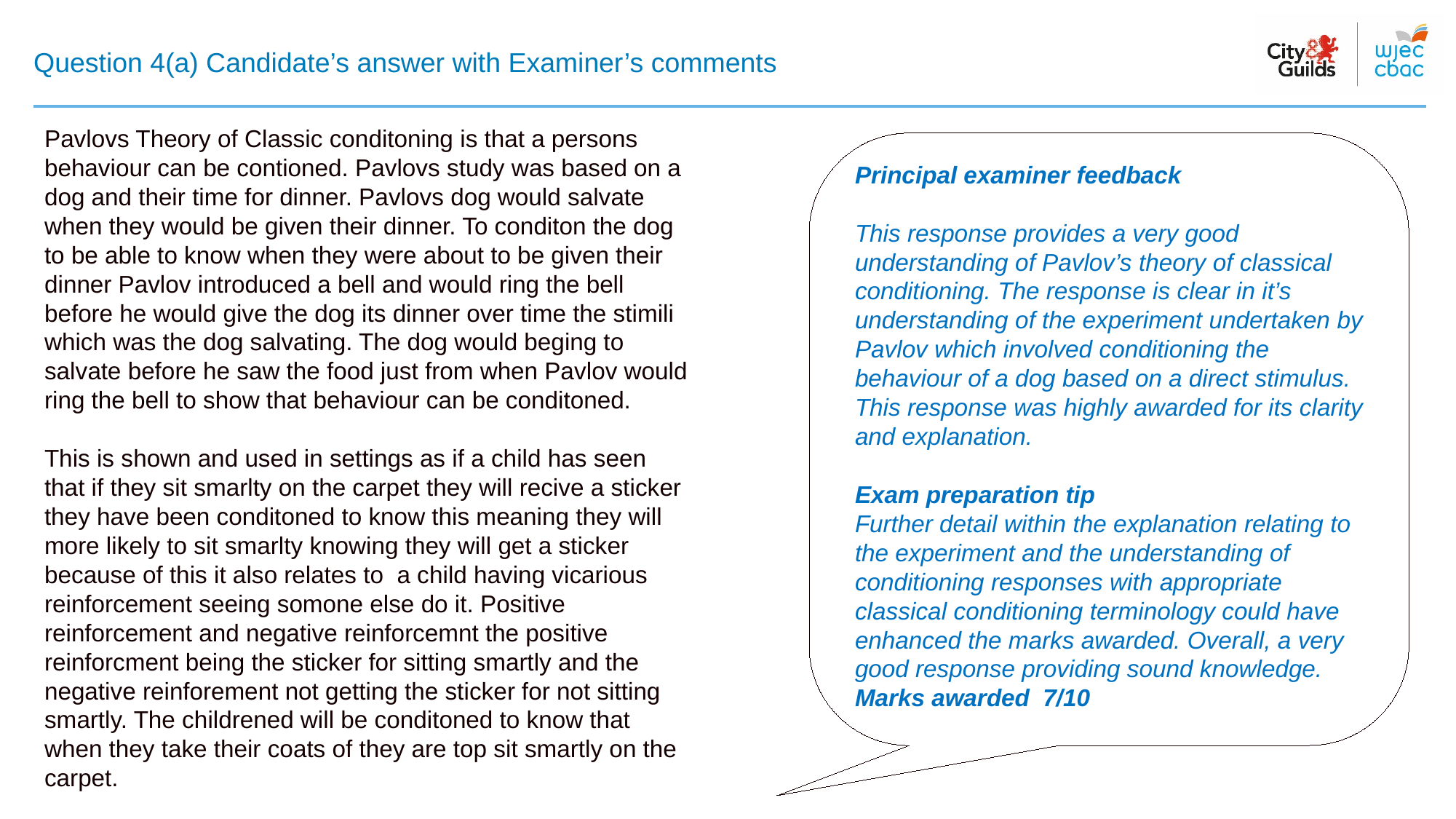

# Question 4(a) Candidate’s answer with Examiner’s comments
Pavlovs Theory of Classic conditoning is that a persons behaviour can be contioned. Pavlovs study was based on a dog and their time for dinner. Pavlovs dog would salvate when they would be given their dinner. To conditon the dog to be able to know when they were about to be given their dinner Pavlov introduced a bell and would ring the bell before he would give the dog its dinner over time the stimili which was the dog salvating. The dog would beging to salvate before he saw the food just from when Pavlov would ring the bell to show that behaviour can be conditoned.

This is shown and used in settings as if a child has seen that if they sit smarlty on the carpet they will recive a sticker they have been conditoned to know this meaning they will more likely to sit smarlty knowing they will get a sticker because of this it also relates to  a child having vicarious reinforcement seeing somone else do it. Positive reinforcement and negative reinforcemnt the positive reinforcment being the sticker for sitting smartly and the negative reinforement not getting the sticker for not sitting smartly. The childrened will be conditoned to know that when they take their coats of they are top sit smartly on the carpet.

Principal examiner feedback​
​
This response provides a very good understanding of Pavlov’s theory of classical conditioning. The response is clear in it’s understanding of the experiment undertaken by Pavlov which involved conditioning the behaviour of a dog based on a direct stimulus. This response was highly awarded for its clarity and explanation.

Exam preparation tip
Further detail within the explanation relating to the experiment and the understanding of conditioning responses with appropriate classical conditioning terminology could have enhanced the marks awarded. Overall, a very good response providing sound knowledge.         Marks awarded  7/10